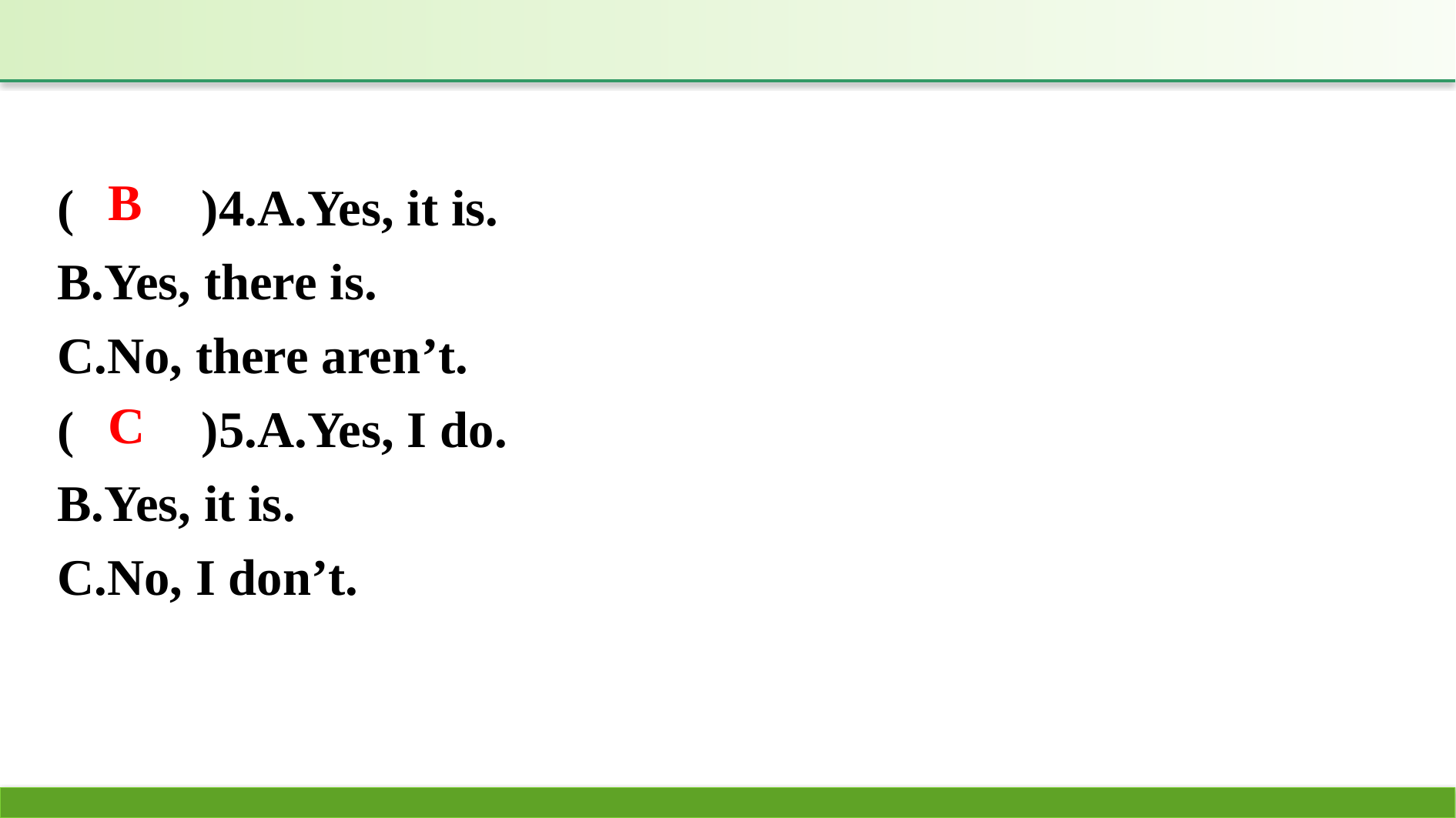

(　　)4.A.Yes, it is.
B.Yes, there is.
C.No, there aren’t.
(　　)5.A.Yes, I do.
B.Yes, it is.
C.No, I don’t.
B
C